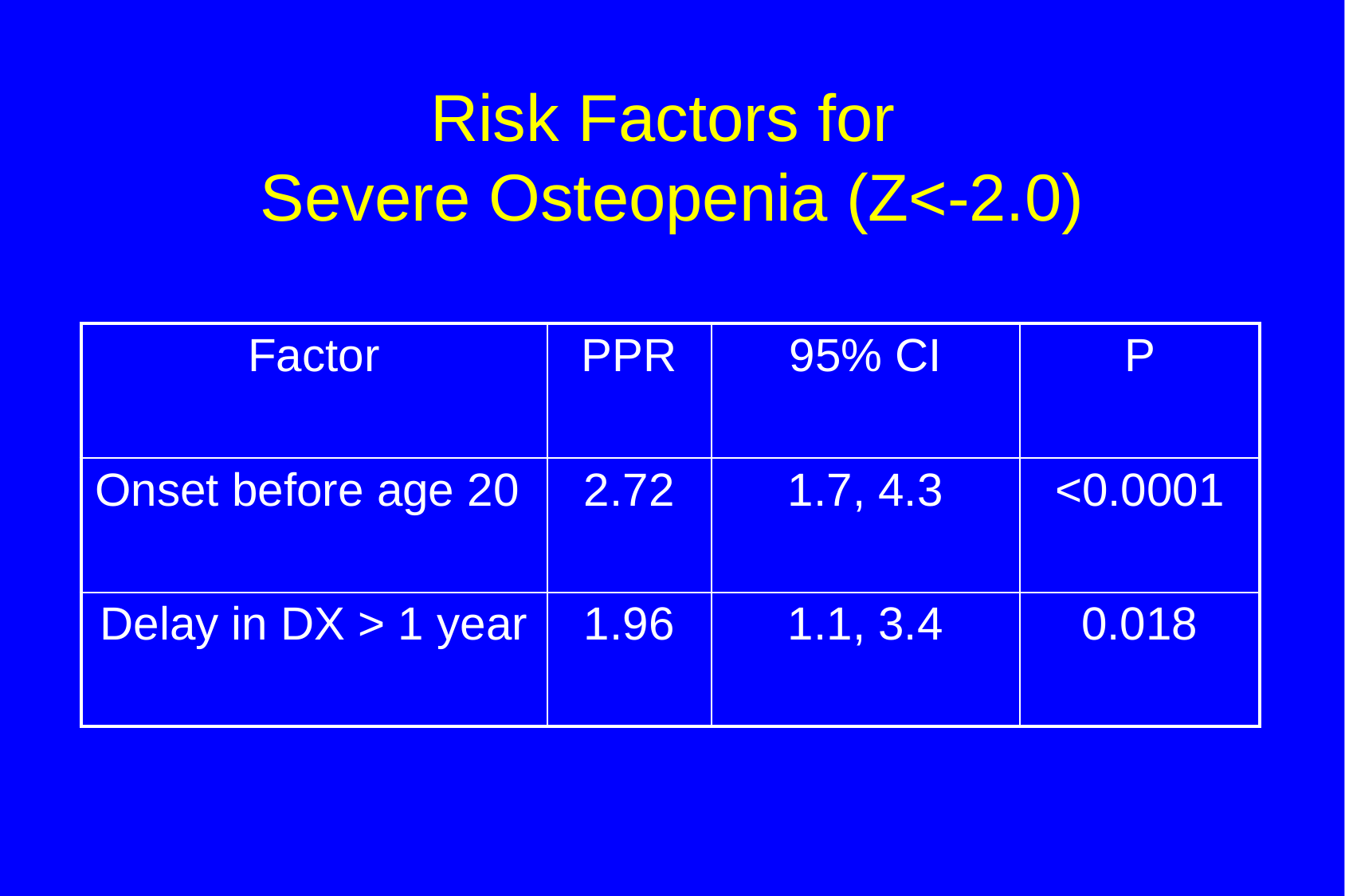

# Risk Factors for Severe Osteopenia (Z<-2.0)
| Factor | PPR | 95% CI | P |
| --- | --- | --- | --- |
| Onset before age 20 | 2.72 | 1.7, 4.3 | <0.0001 |
| Delay in DX > 1 year | 1.96 | 1.1, 3.4 | 0.018 |